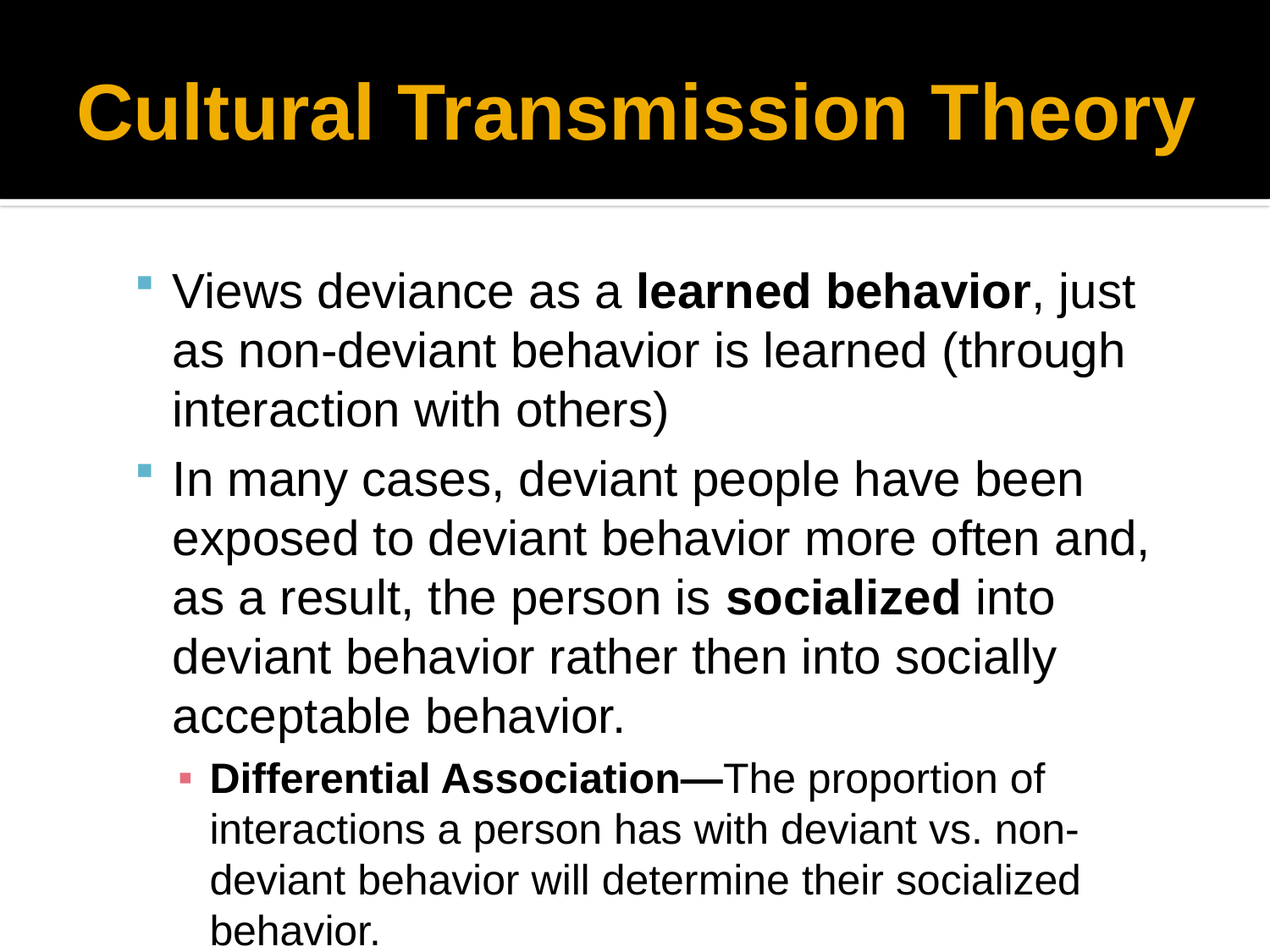

# Cultural Transmission Theory
Views deviance as a learned behavior, just as non-deviant behavior is learned (through interaction with others)
In many cases, deviant people have been exposed to deviant behavior more often and, as a result, the person is socialized into deviant behavior rather then into socially acceptable behavior.
Differential Association—The proportion of interactions a person has with deviant vs. non-deviant behavior will determine their socialized behavior.